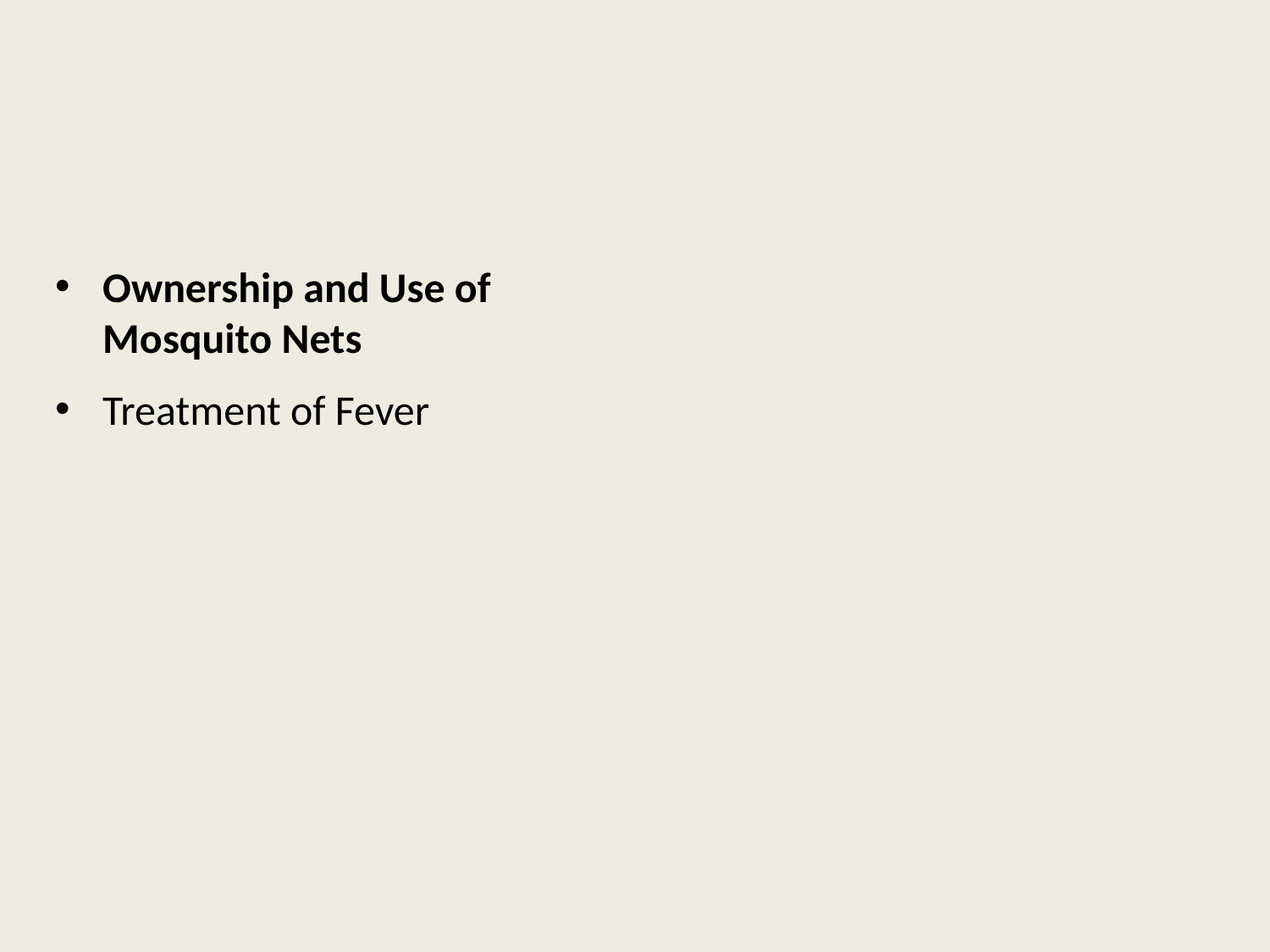

Ownership and Use of Mosquito Nets
Treatment of Fever